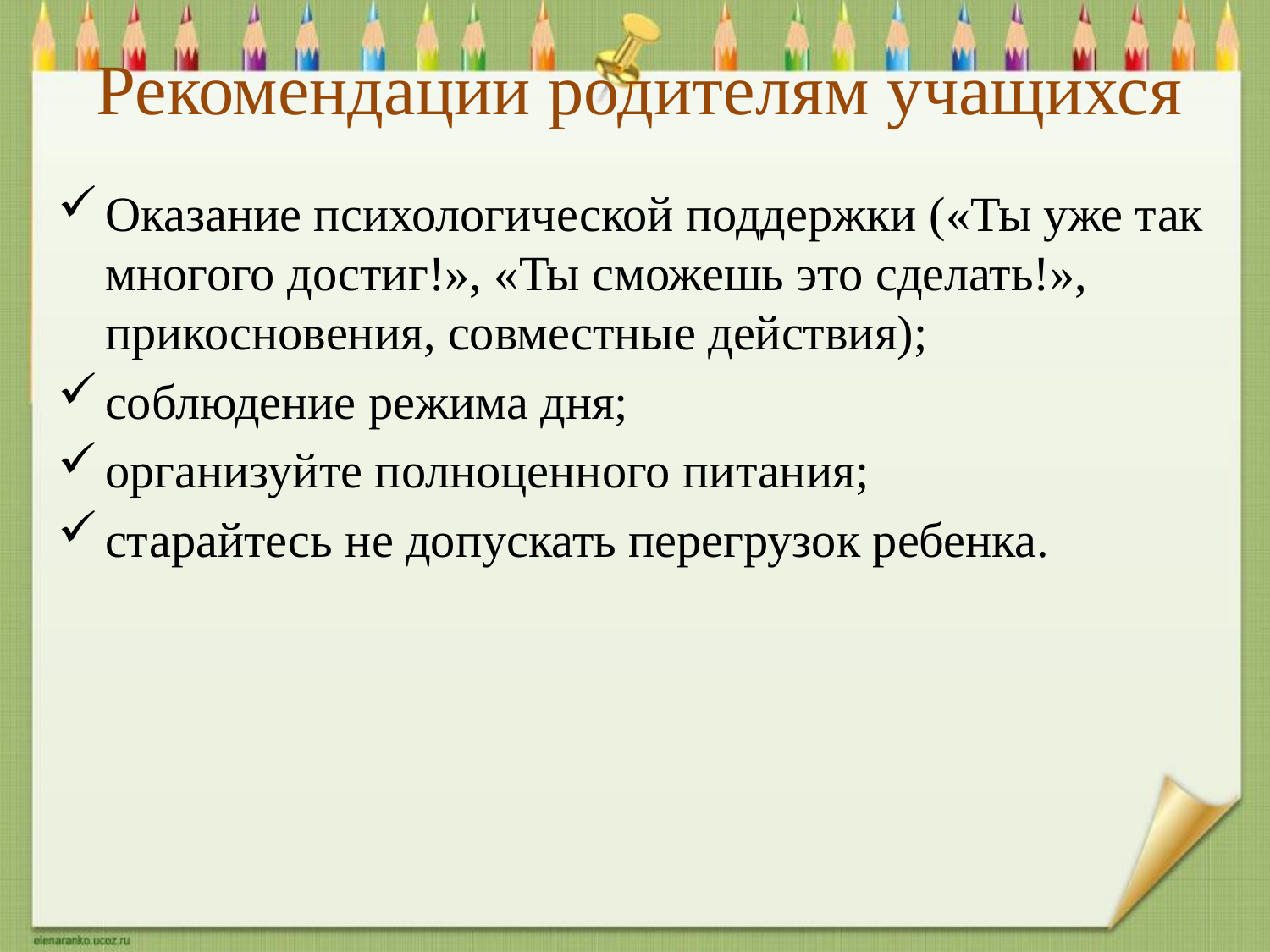

# Рекомендации родителям учащихся
Оказание психологической поддержки («Ты уже так многого достиг!», «Ты сможешь это сделать!», прикосновения, совместные действия);
соблюдение режима дня;
организуйте полноценного питания;
старайтесь не допускать перегрузок ребенка.